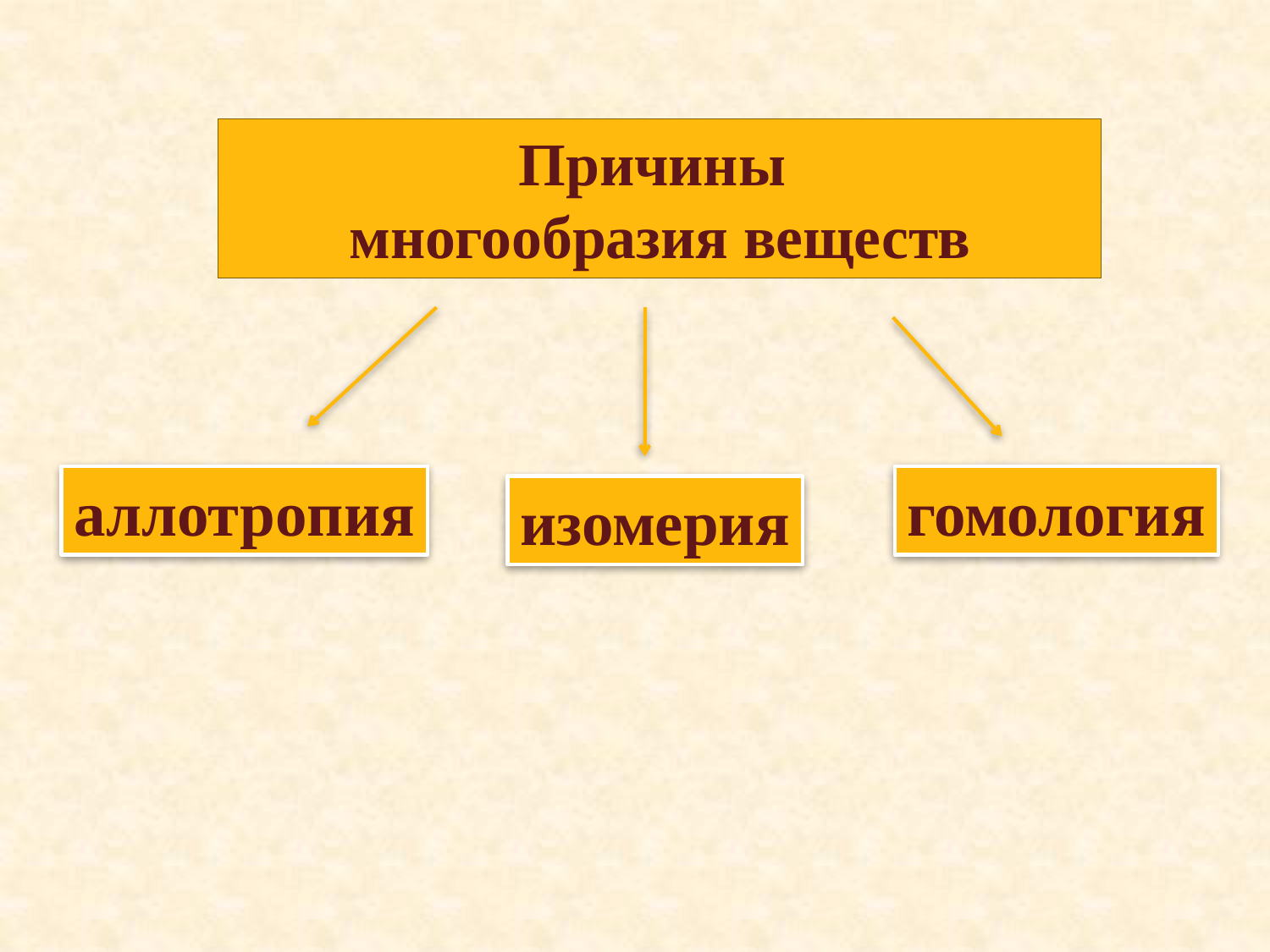

# Причины многообразия веществ
аллотропия
гомология
изомерия